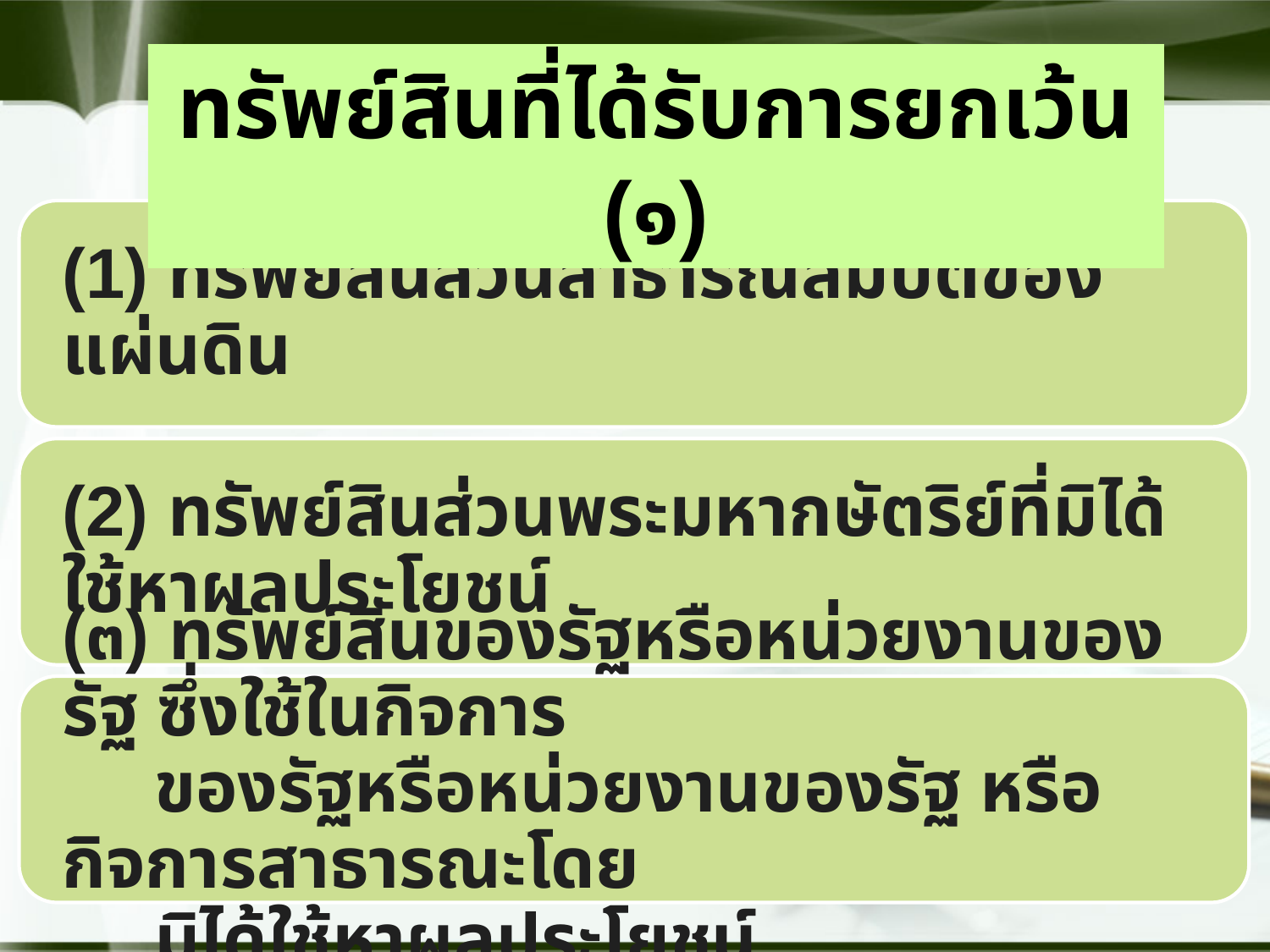

ทรัพย์สินที่ได้รับการยกเว้น (๑)
(1) ทรัพย์สินส่วนสาธารณสมบัติของแผ่นดิน
(2) ทรัพย์สินส่วนพระมหากษัตริย์ที่มิได้ใช้หาผลประโยชน์
(๓) ทรัพย์สินของรัฐหรือหน่วยงานของรัฐ ซึ่งใช้ในกิจการ
     ของรัฐหรือหน่วยงานของรัฐ หรือกิจการสาธารณะโดย
     มิได้ใช้หาผลประโยชน์